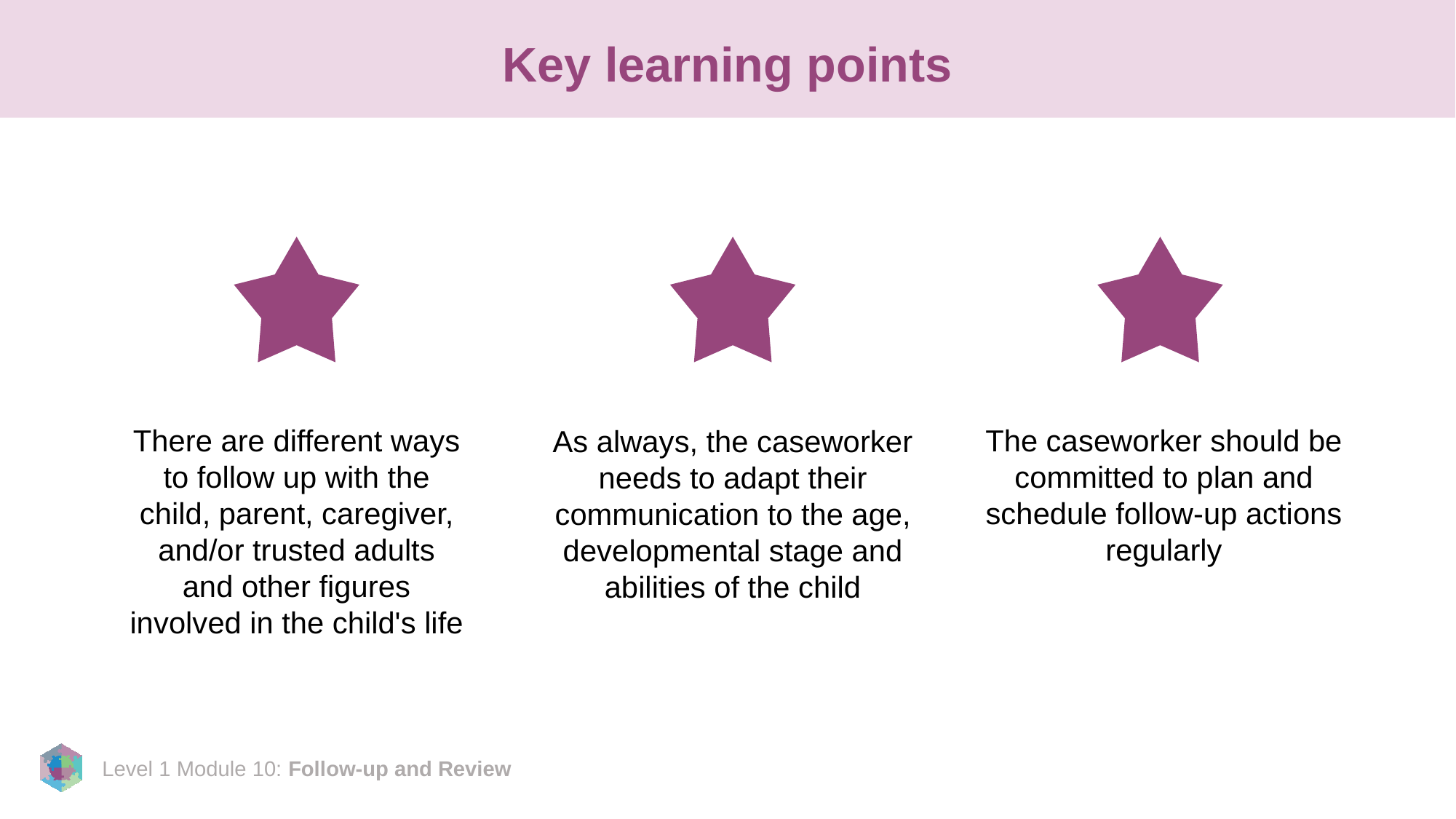

# Key learning points

The caseworker should be committed to plan and schedule follow-up actions regularly
There are different ways to follow up with the child, parent, caregiver, and/or trusted adults and other figures involved in the child's life
As always, the caseworker needs to adapt their communication to the age, developmental stage and abilities of the child